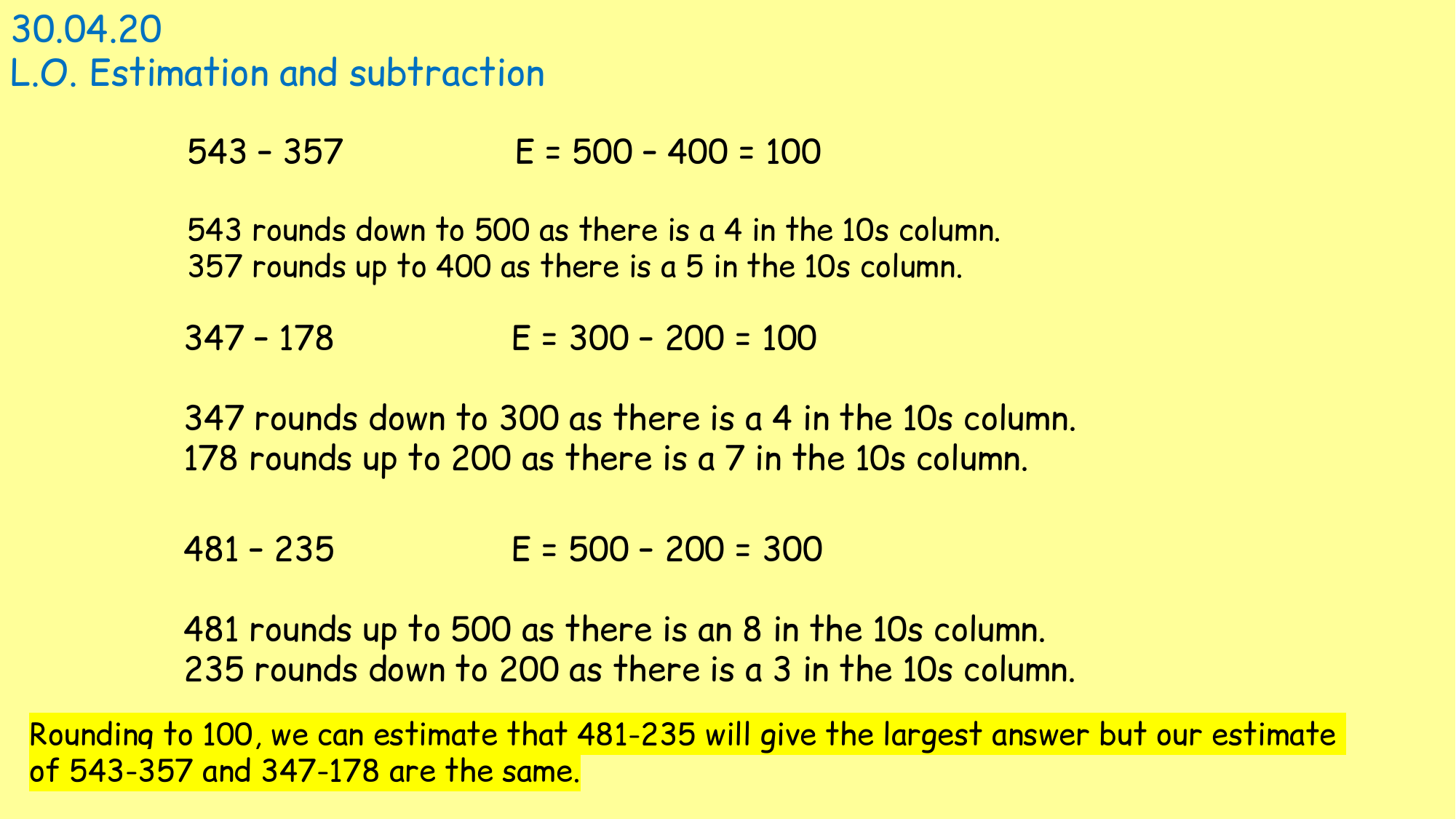

30.04.20
L.O. Estimation and subtraction
543 – 357		E = 500 – 400 = 100

543 rounds down to 500 as there is a 4 in the 10s column.
357 rounds up to 400 as there is a 5 in the 10s column.
347 – 178		E = 300 – 200 = 100

347 rounds down to 300 as there is a 4 in the 10s column.
178 rounds up to 200 as there is a 7 in the 10s column.
481 – 235		E = 500 – 200 = 300

481 rounds up to 500 as there is an 8 in the 10s column.
235 rounds down to 200 as there is a 3 in the 10s column.
Rounding to 100, we can estimate that 481-235 will give the largest answer but our estimate
of 543-357 and 347-178 are the same.